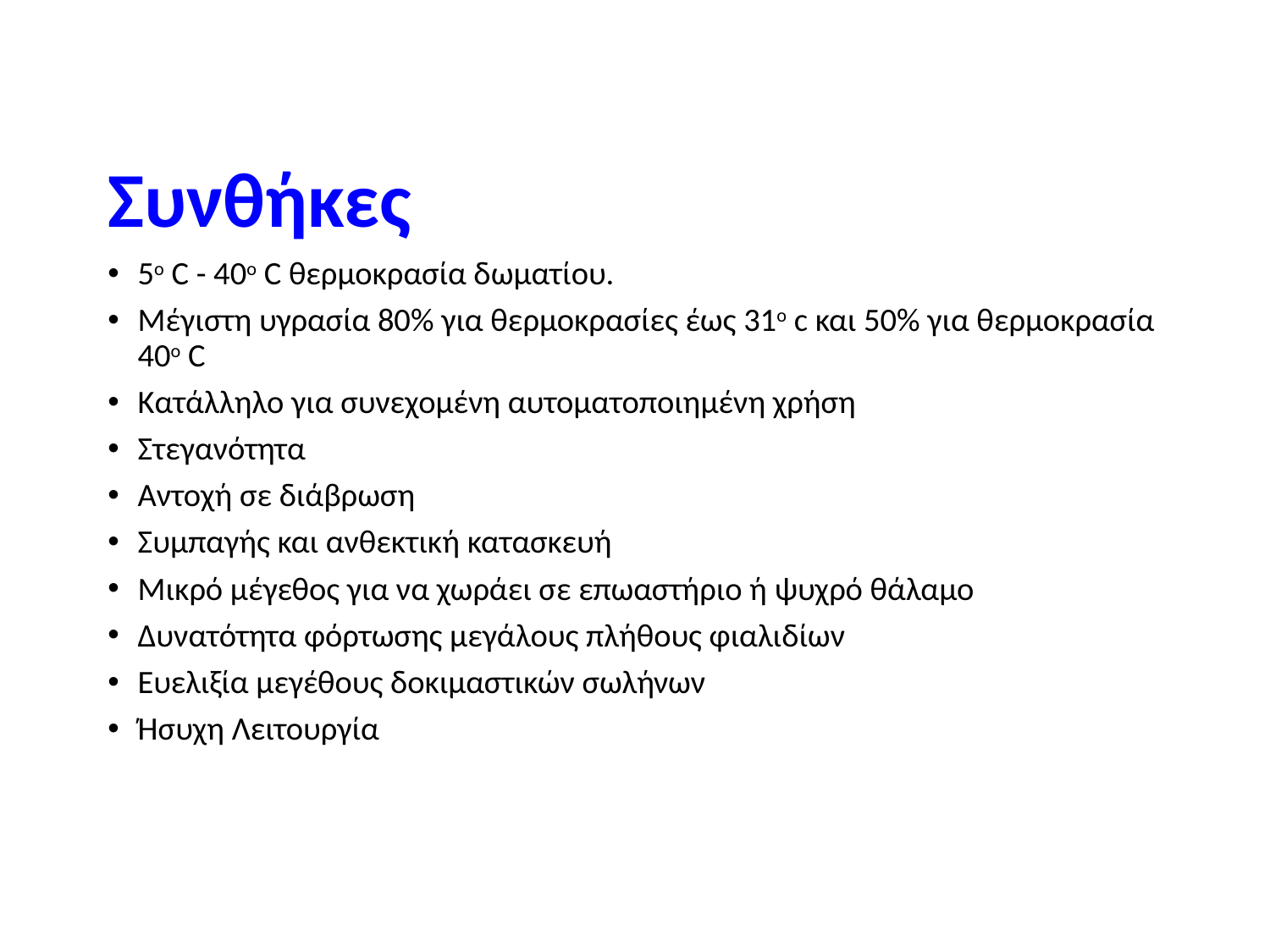

# Συνθήκες
5ο C - 40ο C θερμοκρασία δωματίου.
Μέγιστη υγρασία 80% για θερμοκρασίες έως 31ο c και 50% για θερμοκρασία 40ο C
Κατάλληλο για συνεχομένη αυτοματοποιημένη χρήση
Στεγανότητα
Αντοχή σε διάβρωση
Συμπαγής και ανθεκτική κατασκευή
Μικρό μέγεθος για να χωράει σε επωαστήριο ή ψυχρό θάλαμο
Δυνατότητα φόρτωσης μεγάλους πλήθους φιαλιδίων
Ευελιξία μεγέθους δοκιμαστικών σωλήνων
Ήσυχη Λειτουργία